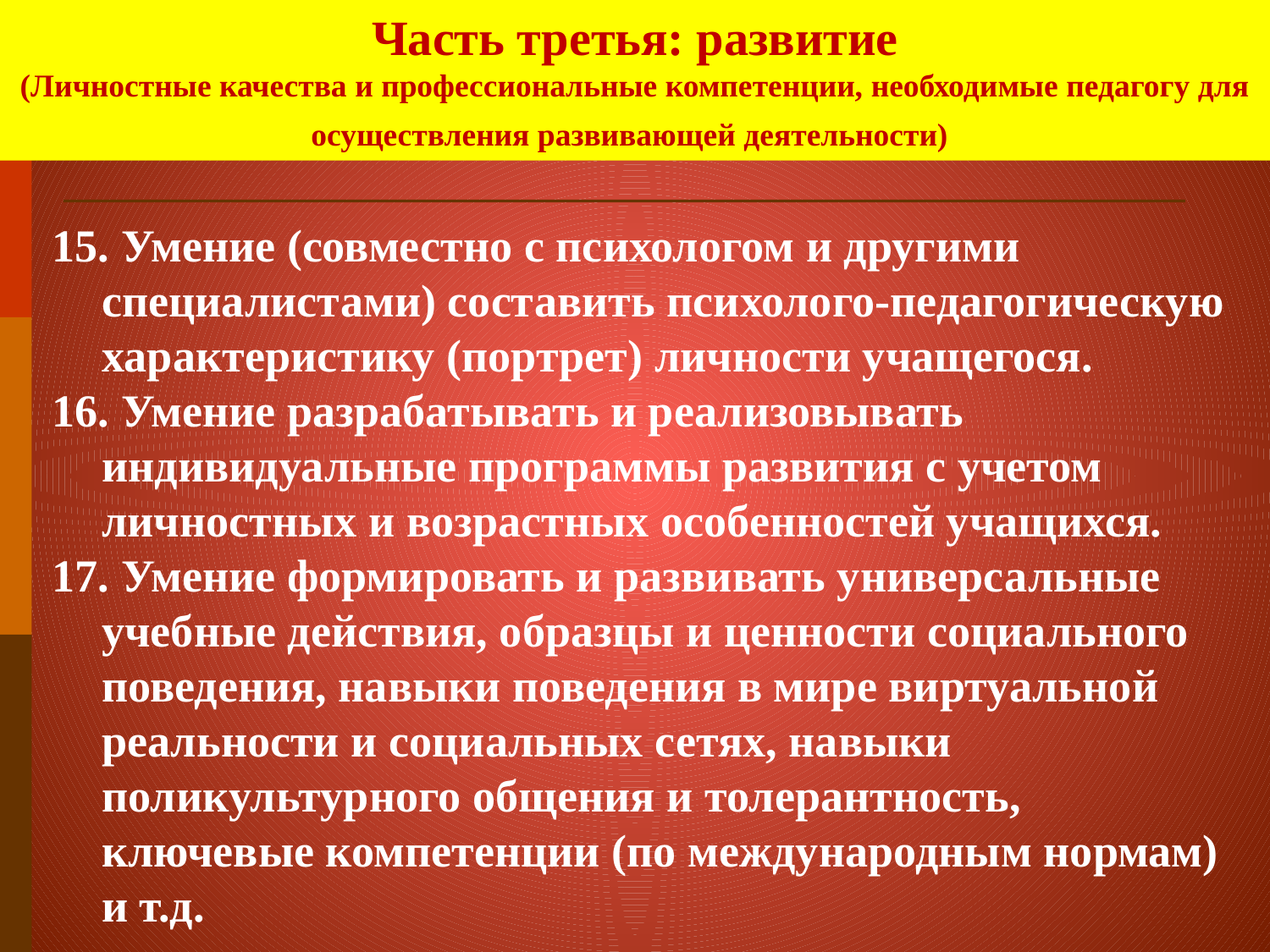

Часть третья: развитие
(Личностные качества и профессиональные компетенции, необходимые педагогу для осуществления развивающей деятельности)
15. Умение (совместно с психологом и другими специалистами) составить психолого-педагогическую характеристику (портрет) личности учащегося.
16. Умение разрабатывать и реализовывать индивидуальные программы развития с учетом личностных и возрастных особенностей учащихся.
17. Умение формировать и развивать универсальные учебные действия, образцы и ценности социального поведения, навыки поведения в мире виртуальной реальности и социальных сетях, навыки поликультурного общения и толерантность, ключевые компетенции (по международным нормам) и т.д.